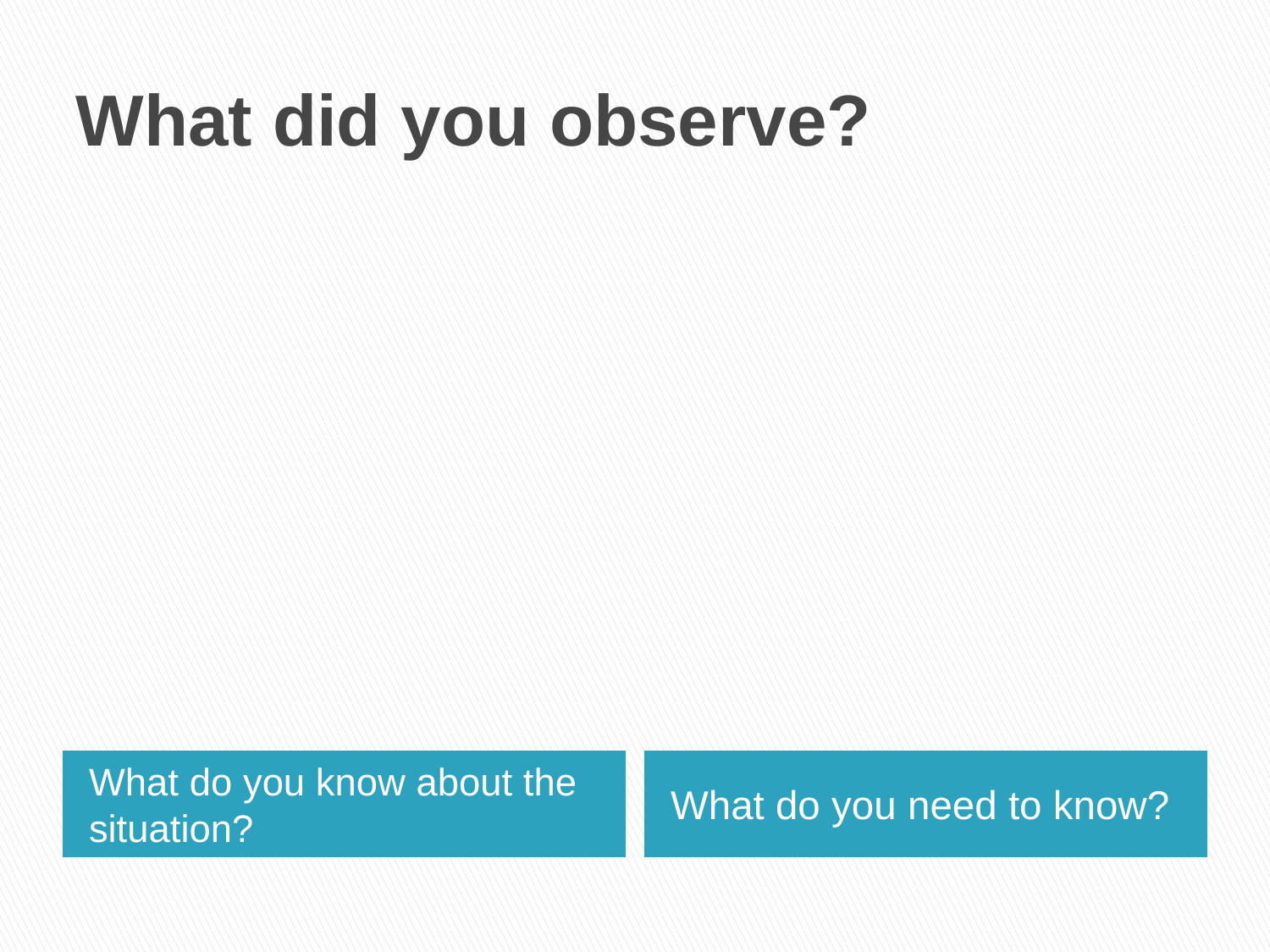

# What did you observe?

What do you know about the situation?
What do you need to know?